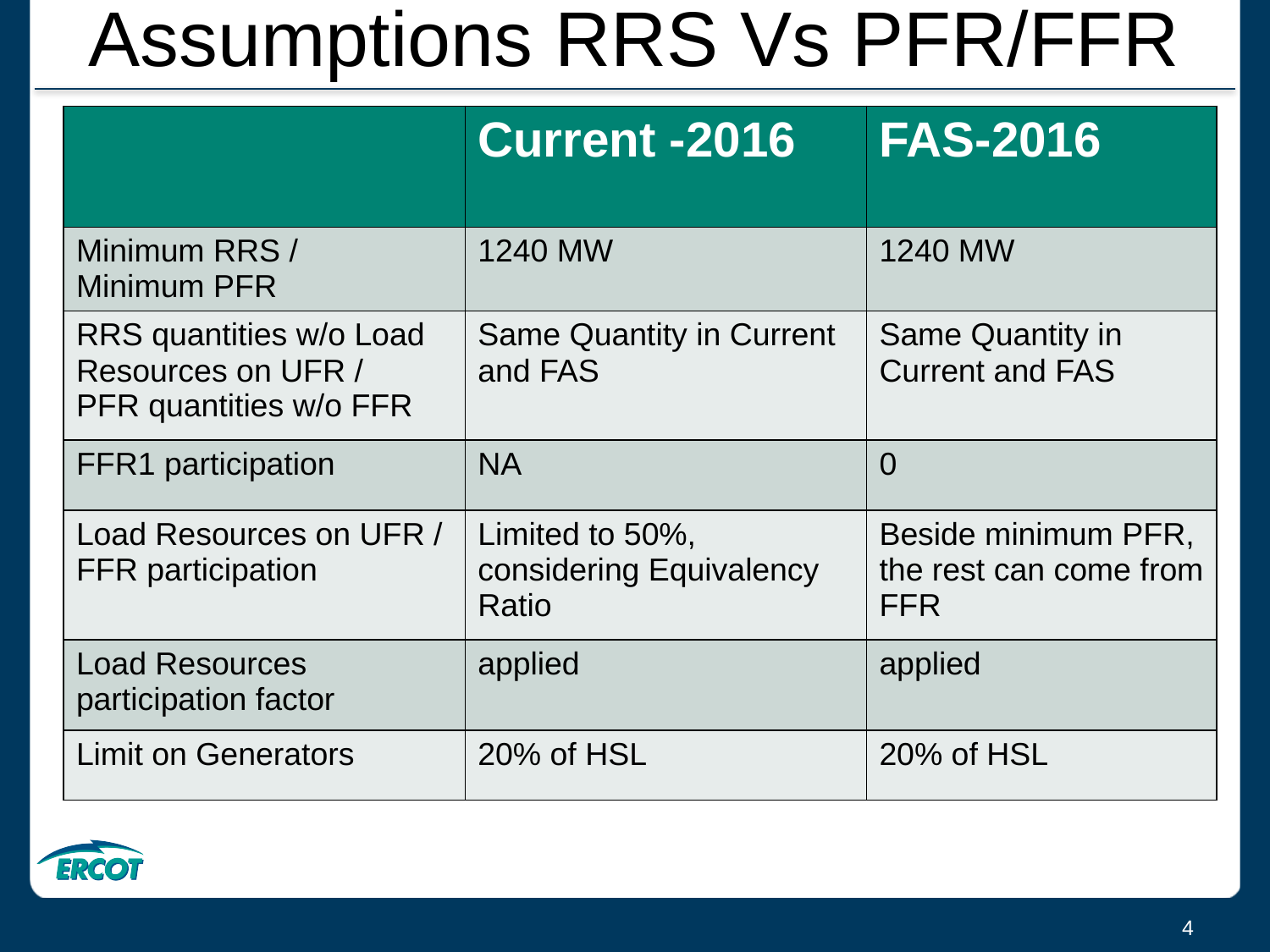

# Assumptions RRS Vs PFR/FFR
|  | Current -2016 | FAS-2016 |
| --- | --- | --- |
| Minimum RRS / Minimum PFR | 1240 MW | 1240 MW |
| RRS quantities w/o Load Resources on UFR / PFR quantities w/o FFR | Same Quantity in Current and FAS | Same Quantity in Current and FAS |
| FFR1 participation | NA | 0 |
| Load Resources on UFR / FFR participation | Limited to 50%, considering Equivalency Ratio | Beside minimum PFR, the rest can come from FFR |
| Load Resources participation factor | applied | applied |
| Limit on Generators | 20% of HSL | 20% of HSL |
4